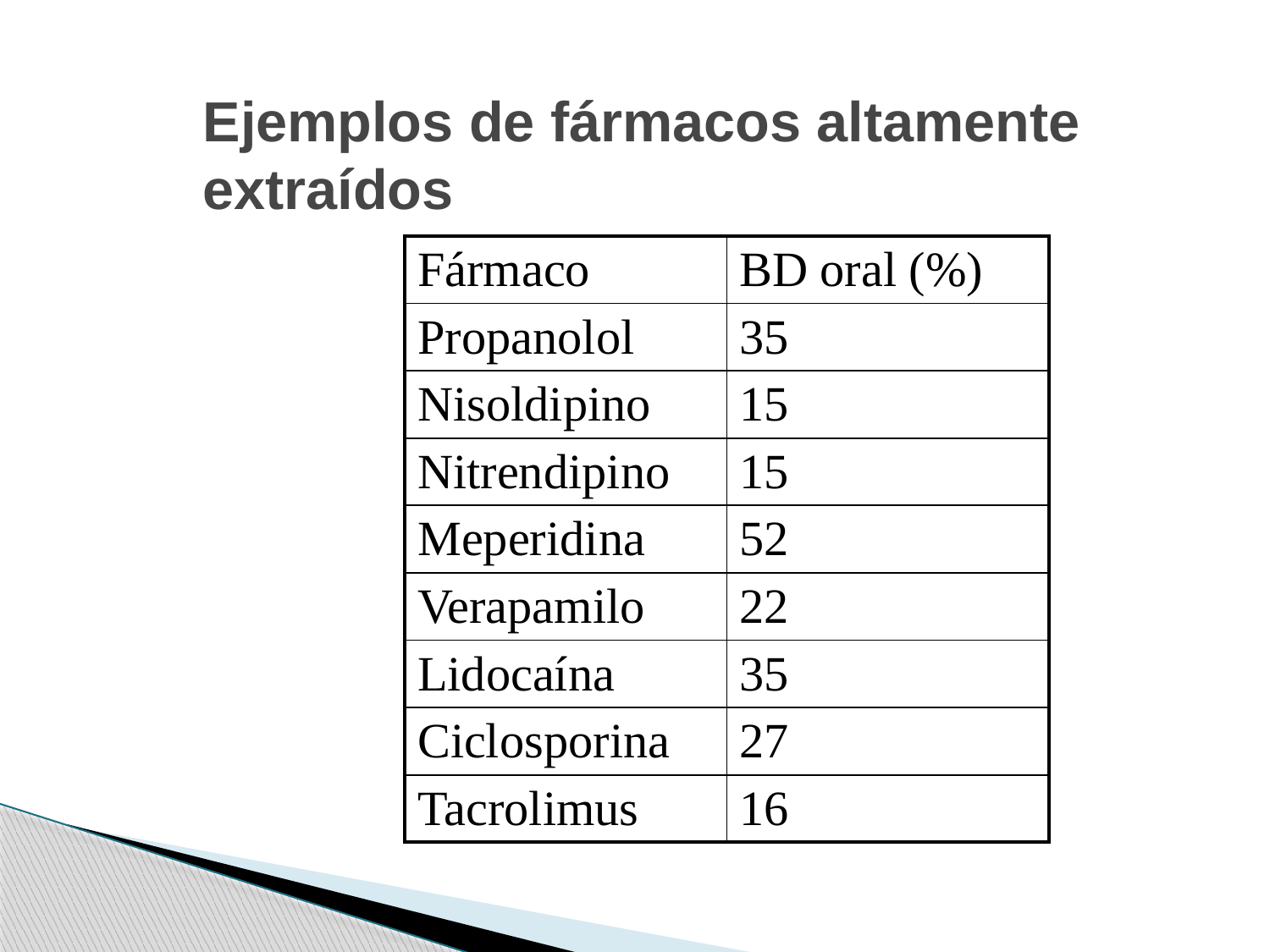

# Ejemplos de fármacos altamente extraídos
| Fármaco | BD oral (%) |
| --- | --- |
| Propanolol | 35 |
| Nisoldipino | 15 |
| Nitrendipino | 15 |
| Meperidina | 52 |
| Verapamilo | 22 |
| Lidocaína | 35 |
| Ciclosporina | 27 |
| Tacrolimus | 16 |